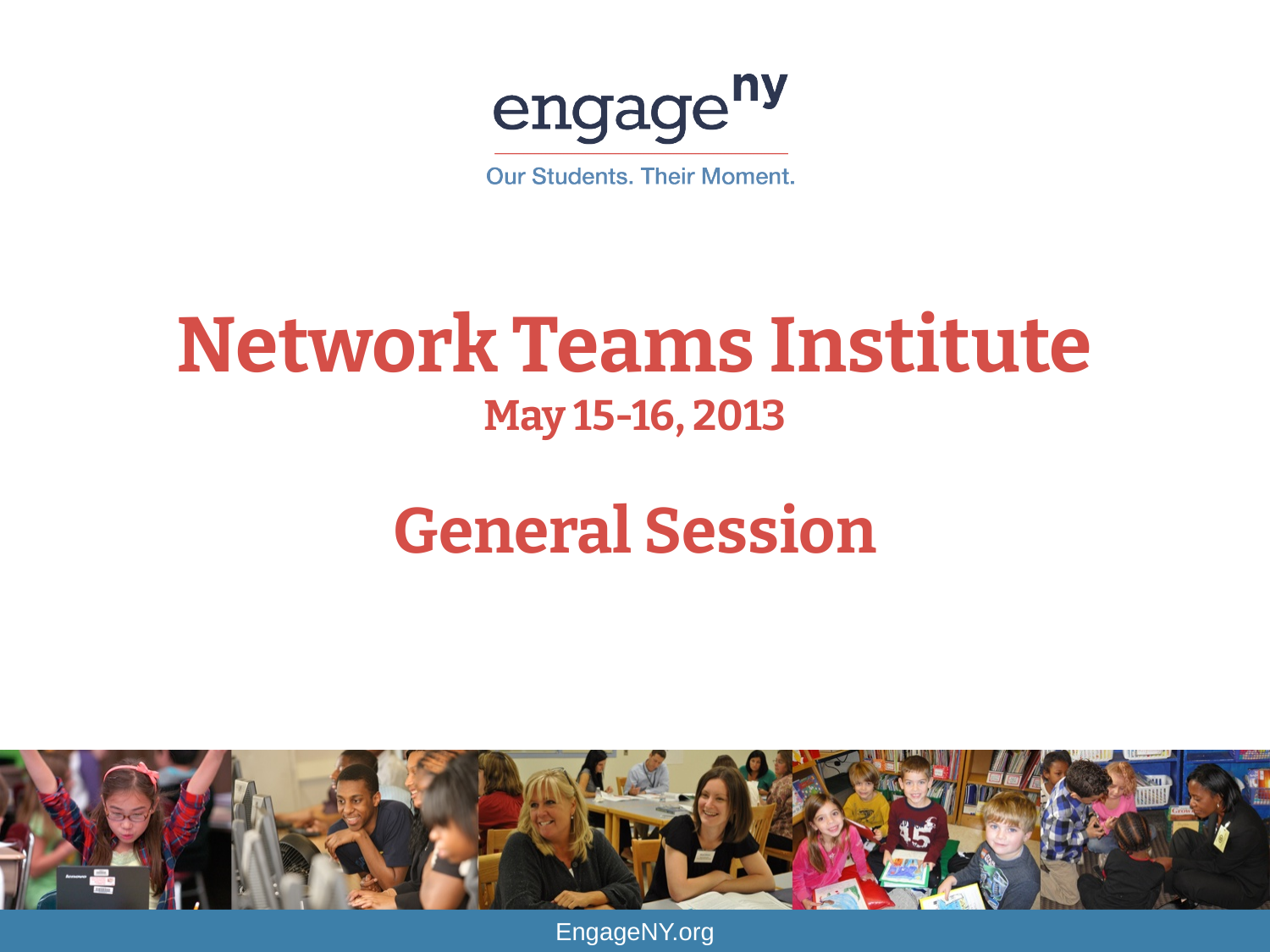

# Network Teams Institute May 15-16, 2013 General Session
EngageNY.org